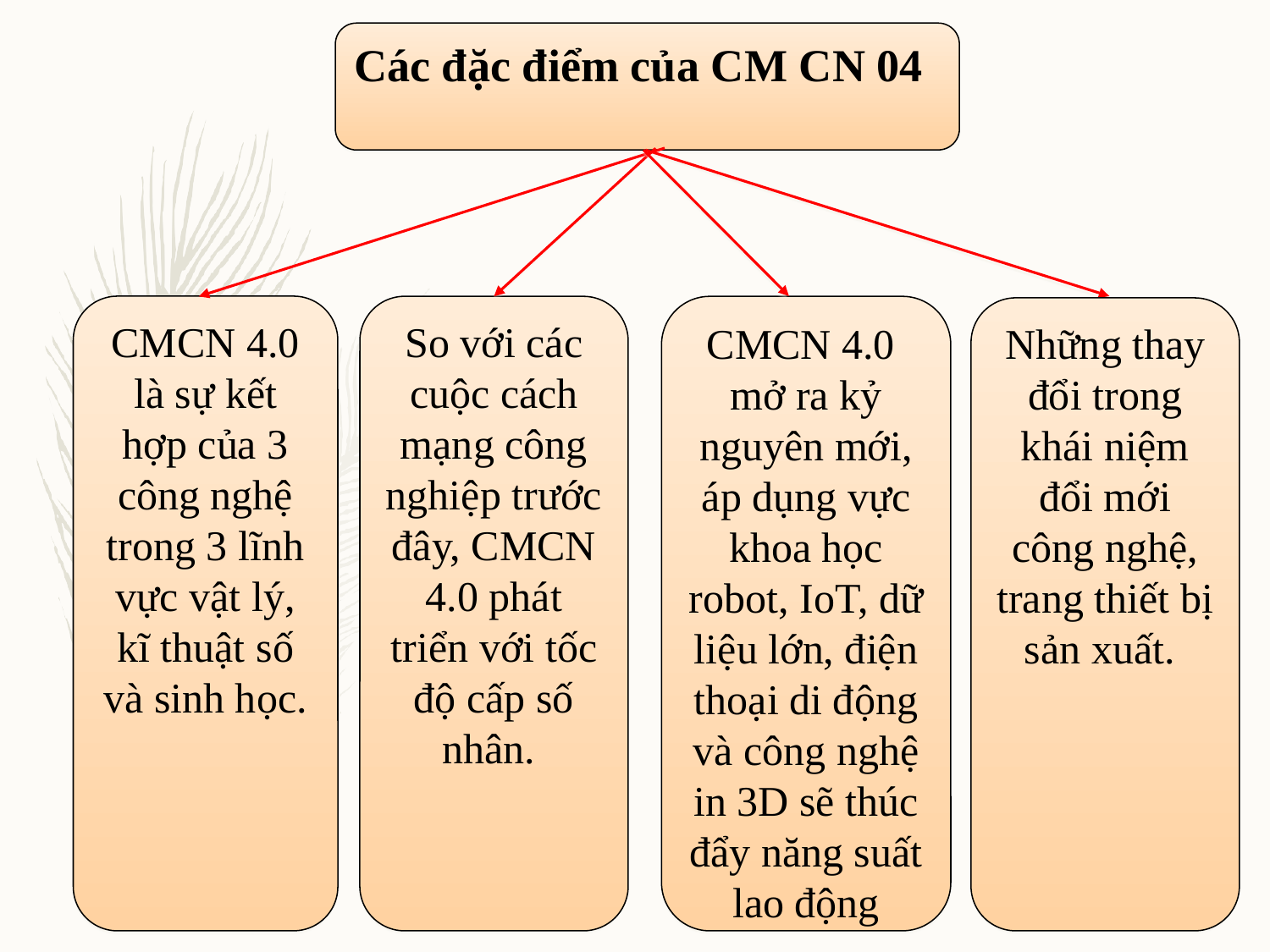

Các đặc điểm của CM CN 04

CMCN 4.0 là sự kết hợp của 3 công nghệ trong 3 lĩnh vực vật lý, kĩ thuật số và sinh học.
So với các cuộc cách mạng công nghiệp trước đây, CMCN 4.0 phát triển với tốc độ cấp số nhân.
CMCN 4.0  mở ra kỷ nguyên mới, áp dụng vực khoa học robot, IoT, dữ liệu lớn, điện thoại di động và công nghệ in 3D sẽ thúc đẩy năng suất lao động
Những thay đổi trong khái niệm đổi mới công nghệ, trang thiết bị sản xuất.